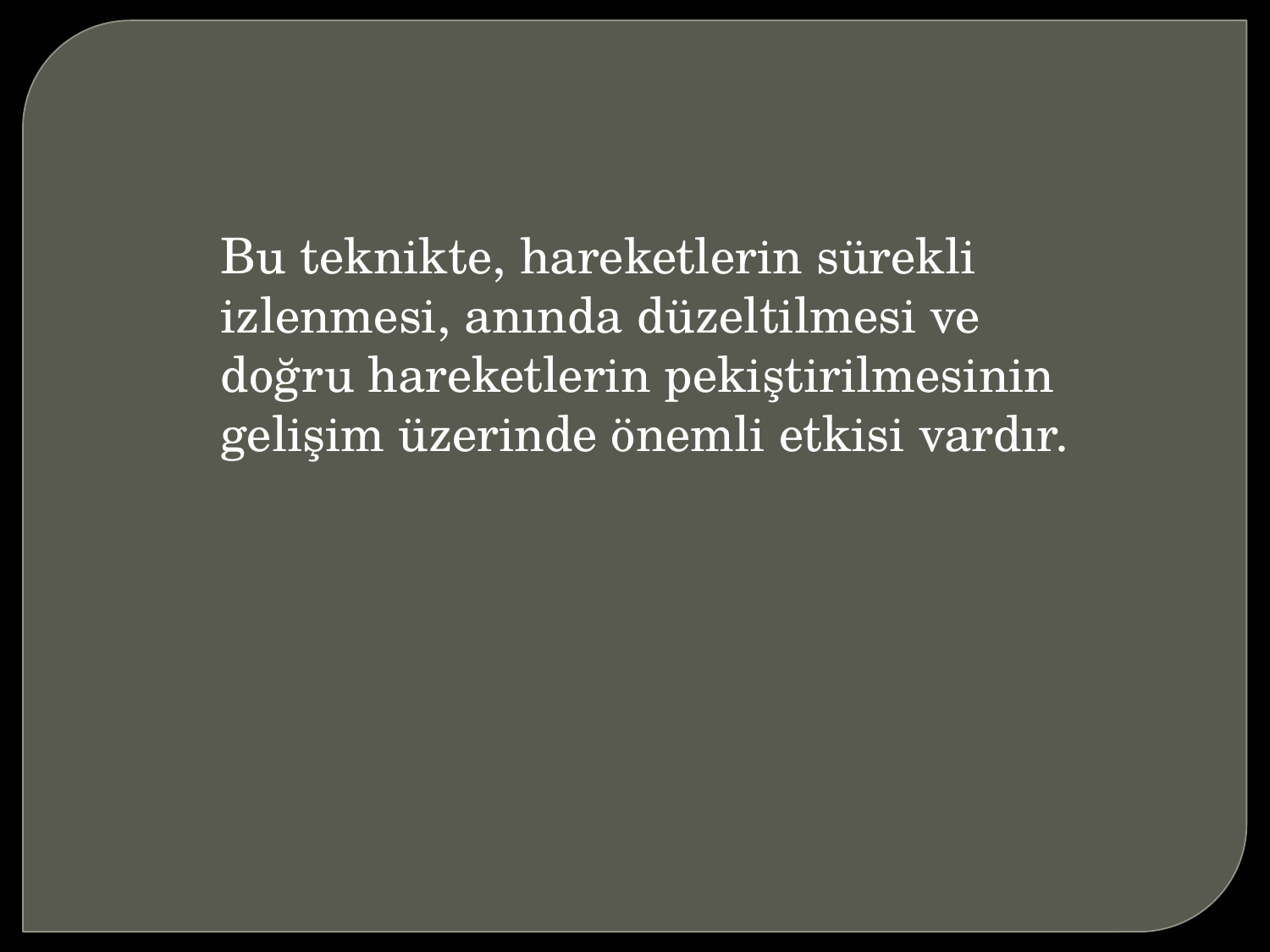

Bu teknikte, hareketlerin sürekli izlenmesi, anında düzeltilmesi ve doğru hareketlerin pekiştirilmesinin gelişim üzerinde önemli etkisi vardır.